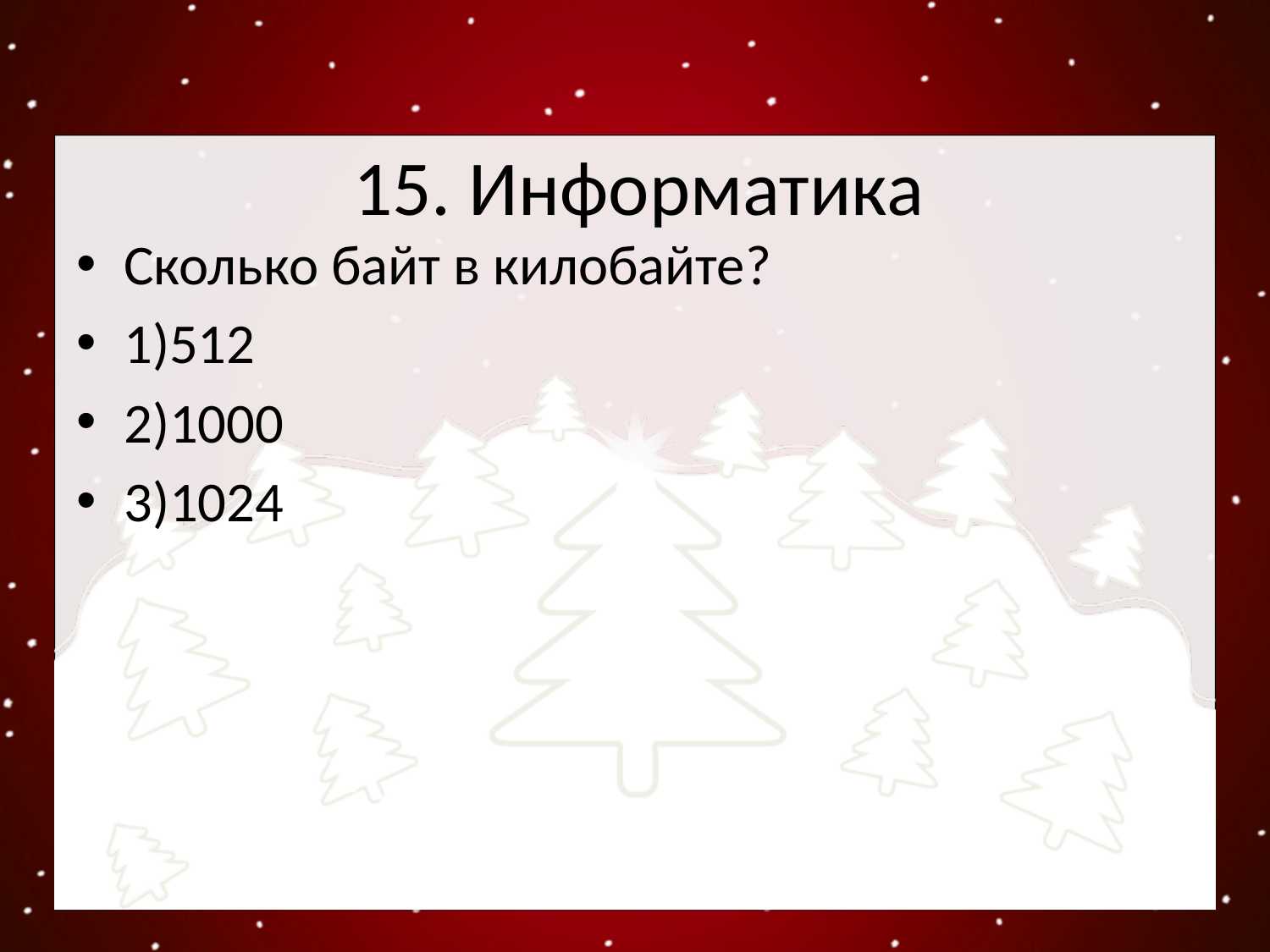

# 15. Информатика
Сколько байт в килобайте?
1)512
2)1000
3)1024